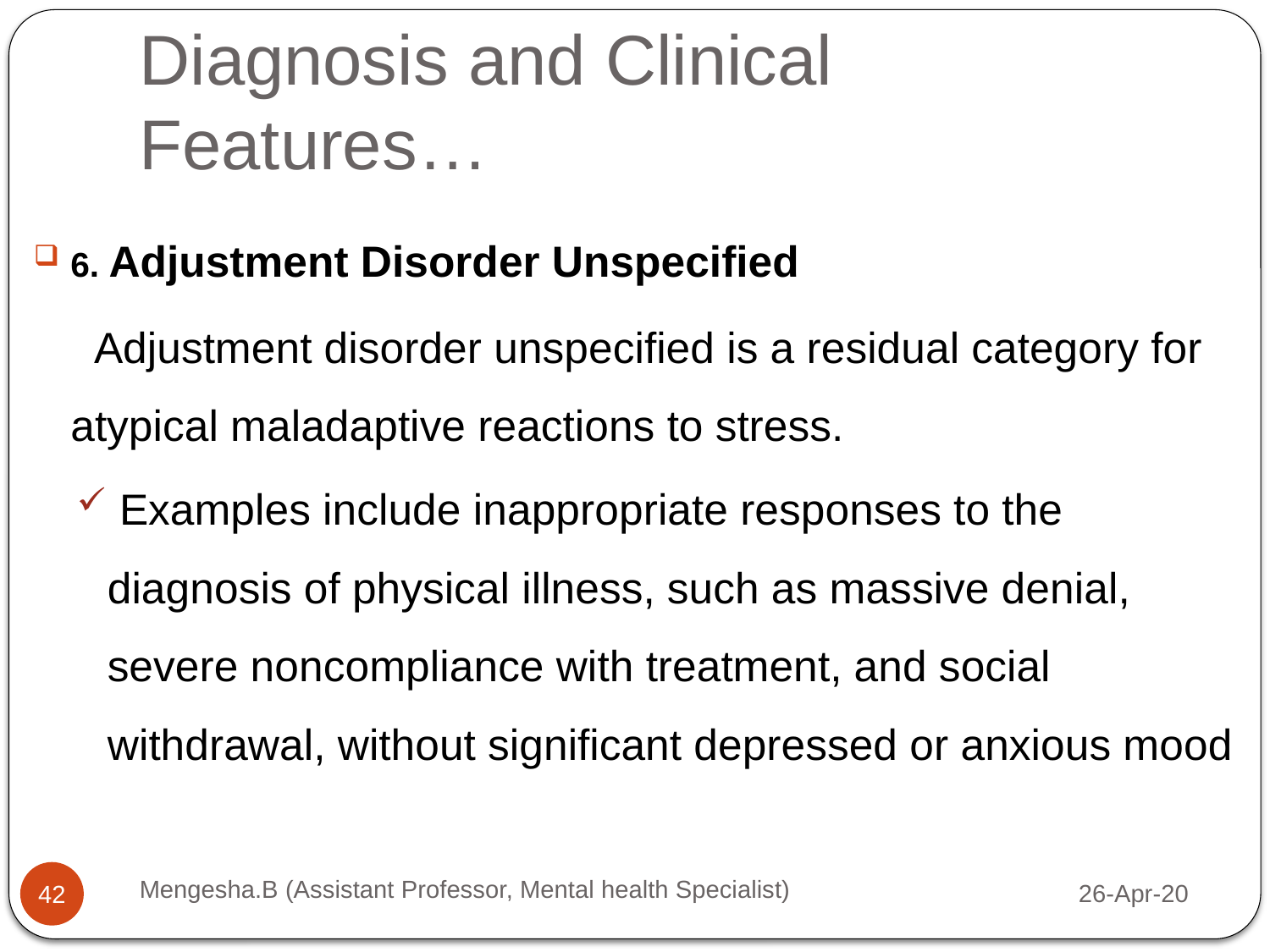

# Diagnosis and Clinical Features…
6. Adjustment Disorder Unspecified
     Adjustment disorder unspecified is a residual category for atypical maladaptive reactions to stress.
 Examples include inappropriate responses to the diagnosis of physical illness, such as massive denial, severe noncompliance with treatment, and social withdrawal, without significant depressed or anxious mood
Mengesha.B (Assistant Professor, Mental health Specialist)
26-Apr-20
42